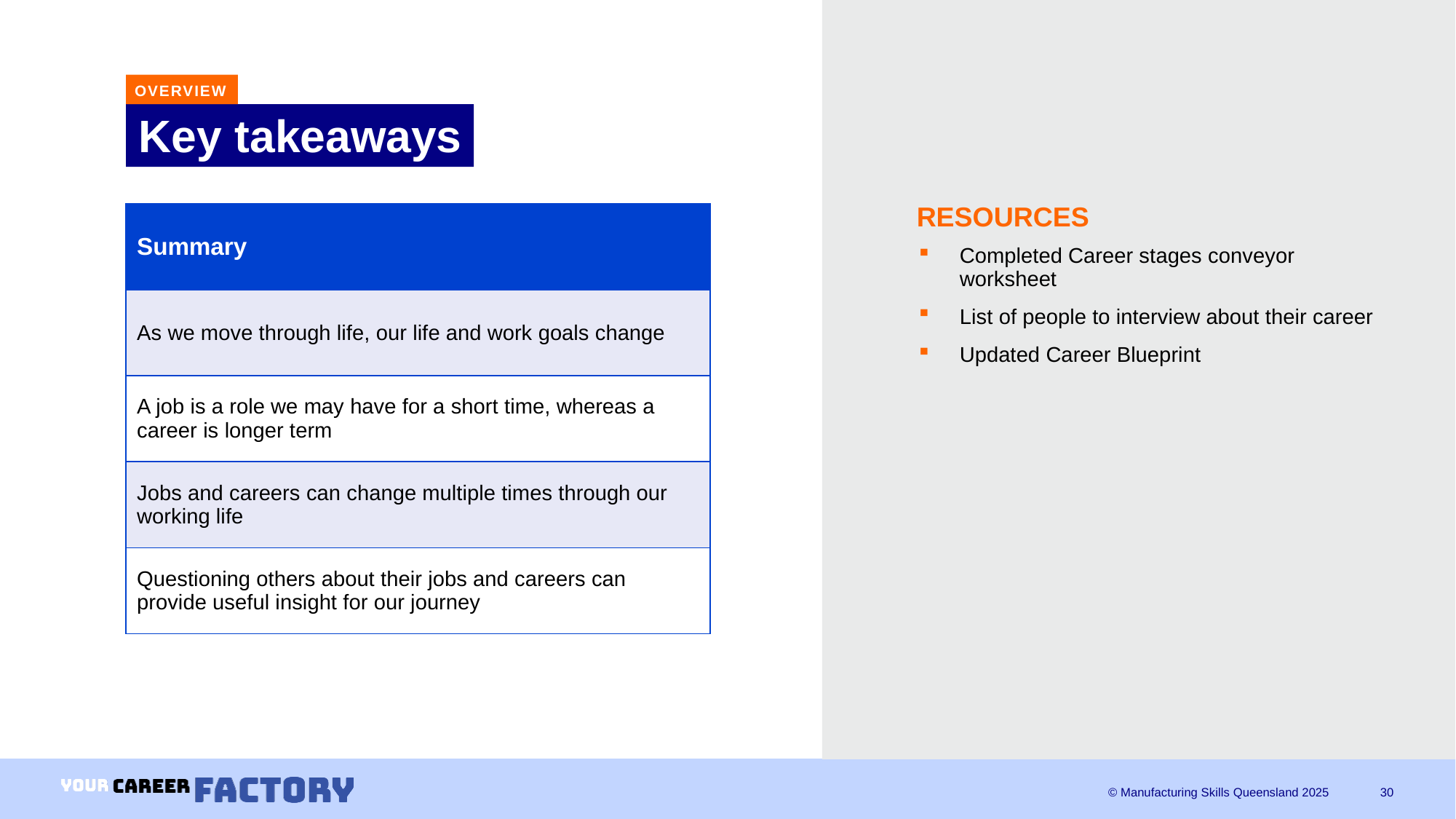

OVERVIEW
# Key takeaways
RESOURCES
| Summary |
| --- |
| As we move through life, our life and work goals change |
| A job is a role we may have for a short time, whereas a career is longer term |
| Jobs and careers can change multiple times through our working life |
| Questioning others about their jobs and careers can provide useful insight for our journey |
Completed Career stages conveyor worksheet
List of people to interview about their career
Updated Career Blueprint